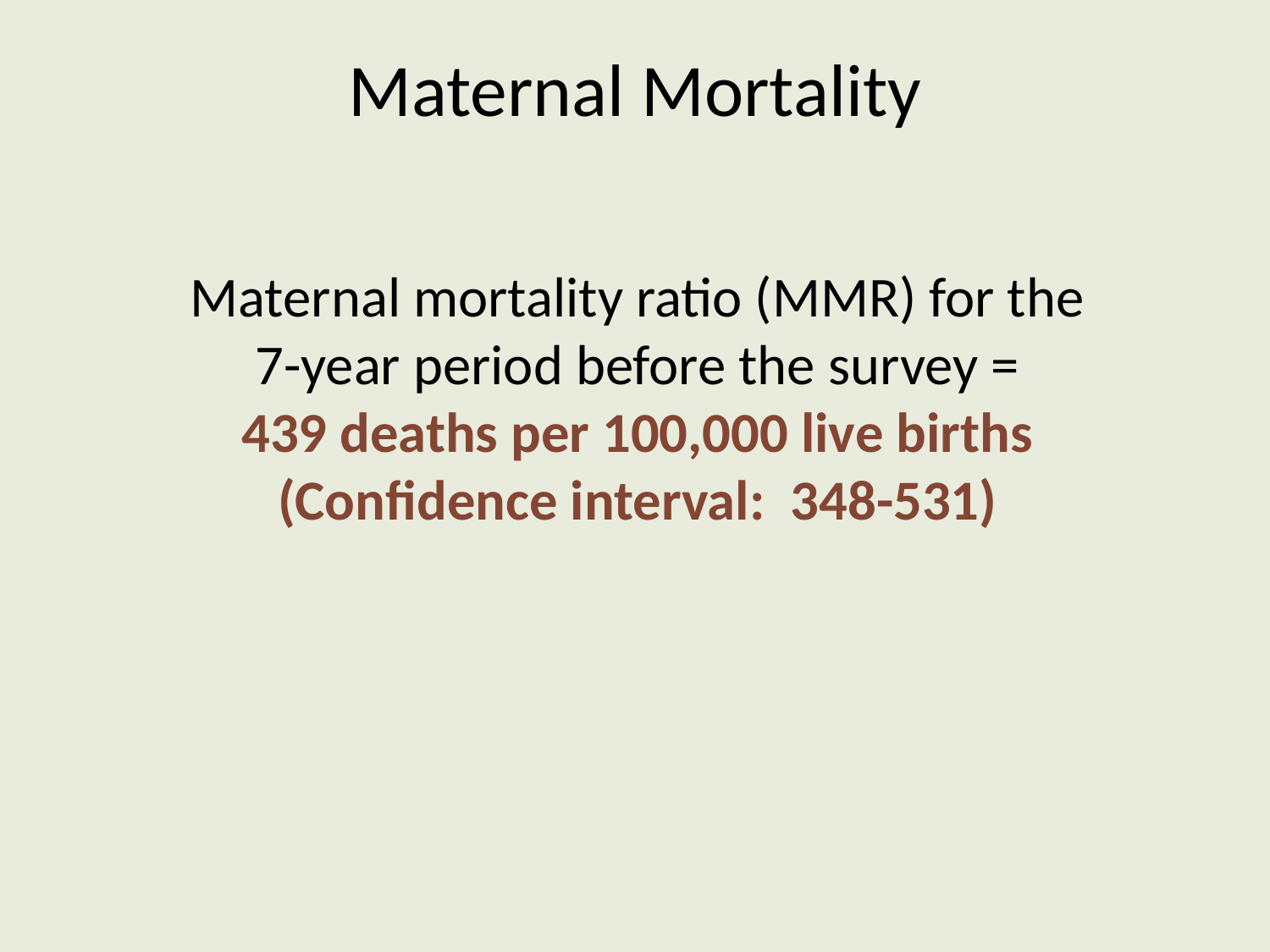

# Maternal Mortality
Maternal mortality ratio (MMR) for the 7-year period before the survey =
439 deaths per 100,000 live births
(Confidence interval:  348-531)